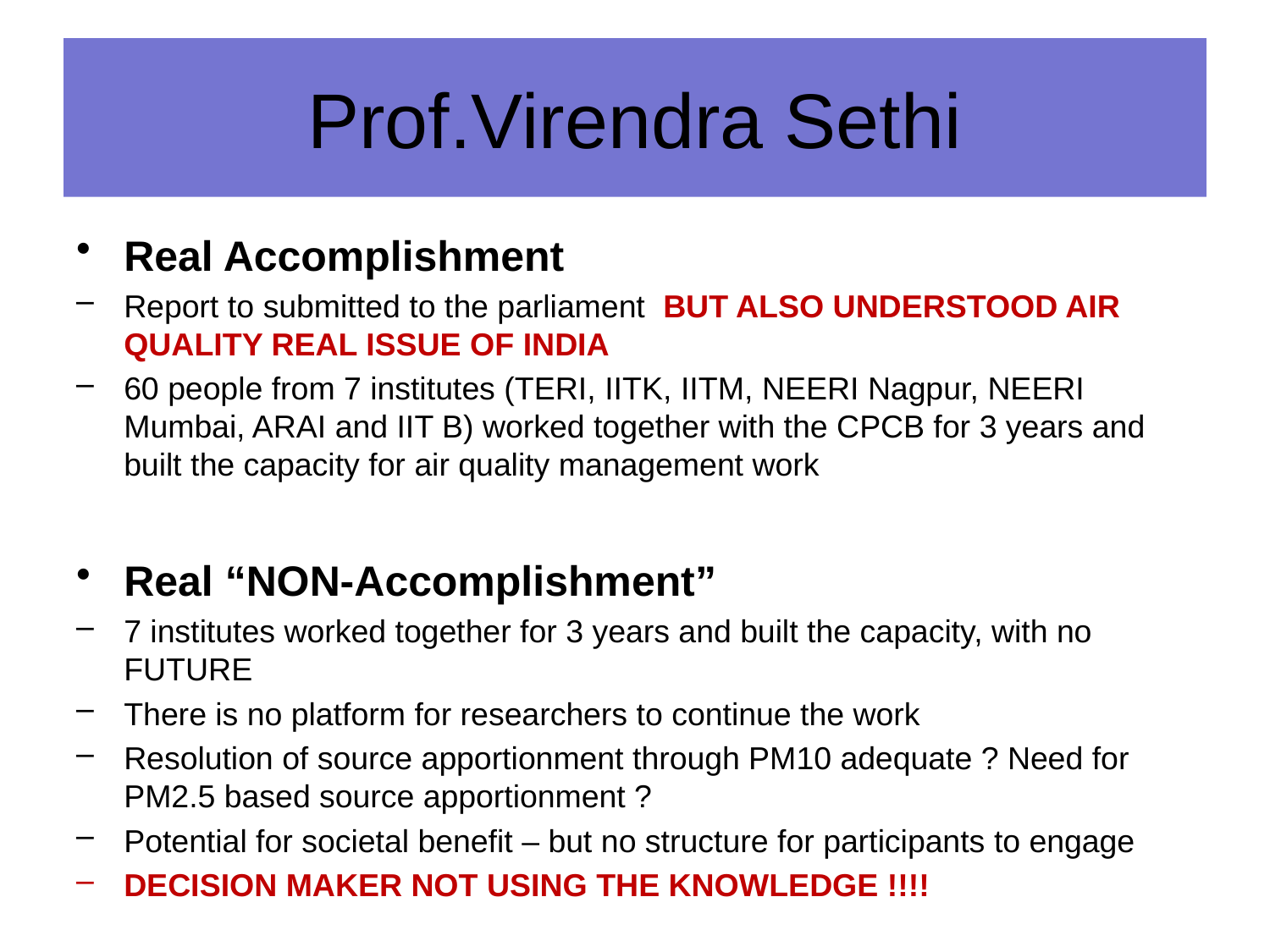

Prof.Virendra Sethi
Real Accomplishment
Report to submitted to the parliament  BUT ALSO UNDERSTOOD AIR QUALITY REAL ISSUE OF INDIA
60 people from 7 institutes (TERI, IITK, IITM, NEERI Nagpur, NEERI Mumbai, ARAI and IIT B) worked together with the CPCB for 3 years and built the capacity for air quality management work

Real “NON-Accomplishment”
7 institutes worked together for 3 years and built the capacity, with no FUTURE
There is no platform for researchers to continue the work
Resolution of source apportionment through PM10 adequate ? Need for PM2.5 based source apportionment ?
Potential for societal benefit – but no structure for participants to engage
DECISION MAKER NOT USING THE KNOWLEDGE !!!!